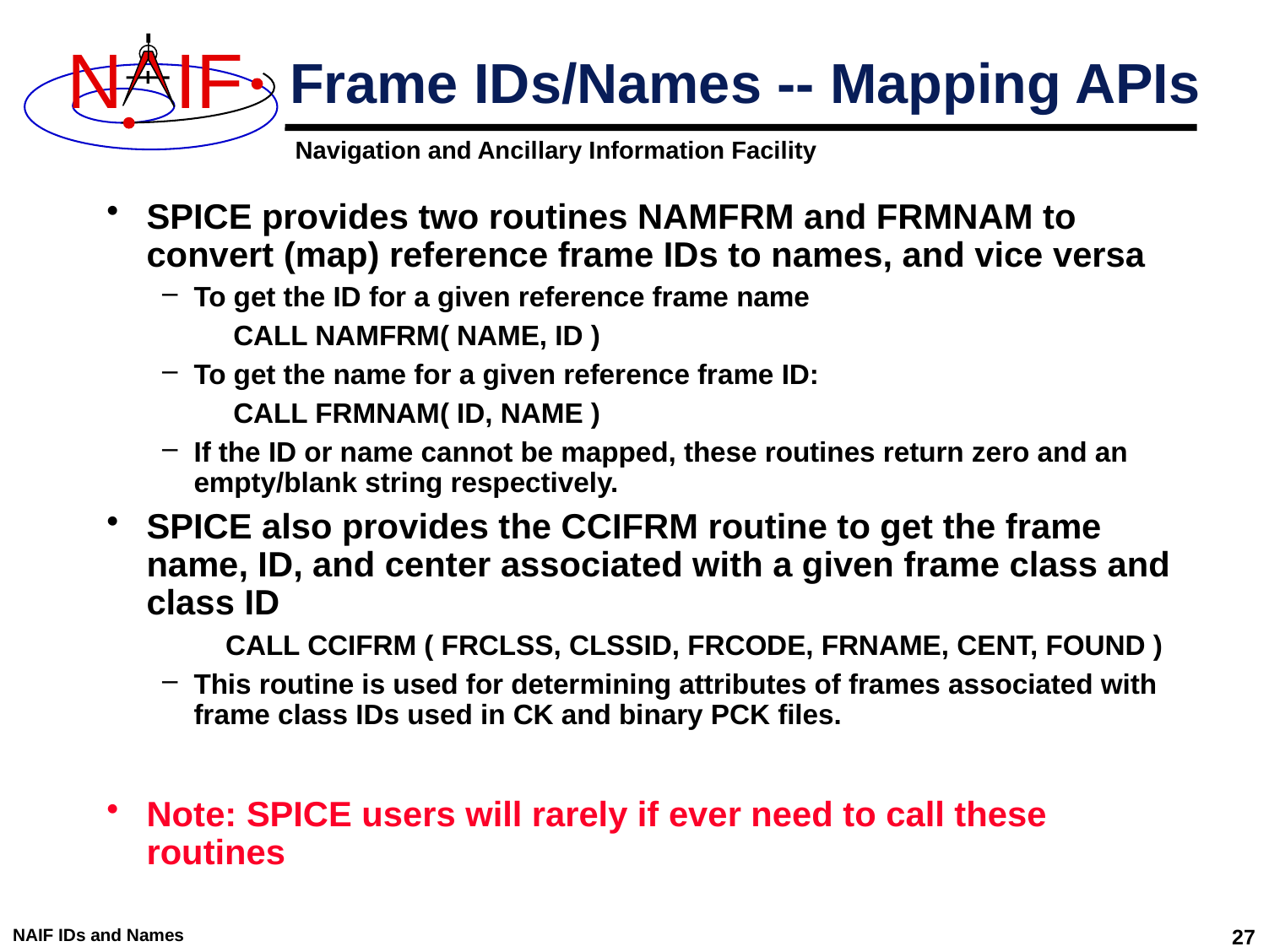

# Frame IDs/Names -- Mapping APIs
SPICE provides two routines NAMFRM and FRMNAM to convert (map) reference frame IDs to names, and vice versa
To get the ID for a given reference frame name
   CALL NAMFRM( NAME, ID )
To get the name for a given reference frame ID:
   CALL FRMNAM( ID, NAME )
If the ID or name cannot be mapped, these routines return zero and an empty/blank string respectively.
SPICE also provides the CCIFRM routine to get the frame name, ID, and center associated with a given frame class and class ID
CALL CCIFRM ( FRCLSS, CLSSID, FRCODE, FRNAME, CENT, FOUND )
This routine is used for determining attributes of frames associated with frame class IDs used in CK and binary PCK files.

Note: SPICE users will rarely if ever need to call these routines
NAIF IDs and Names
27